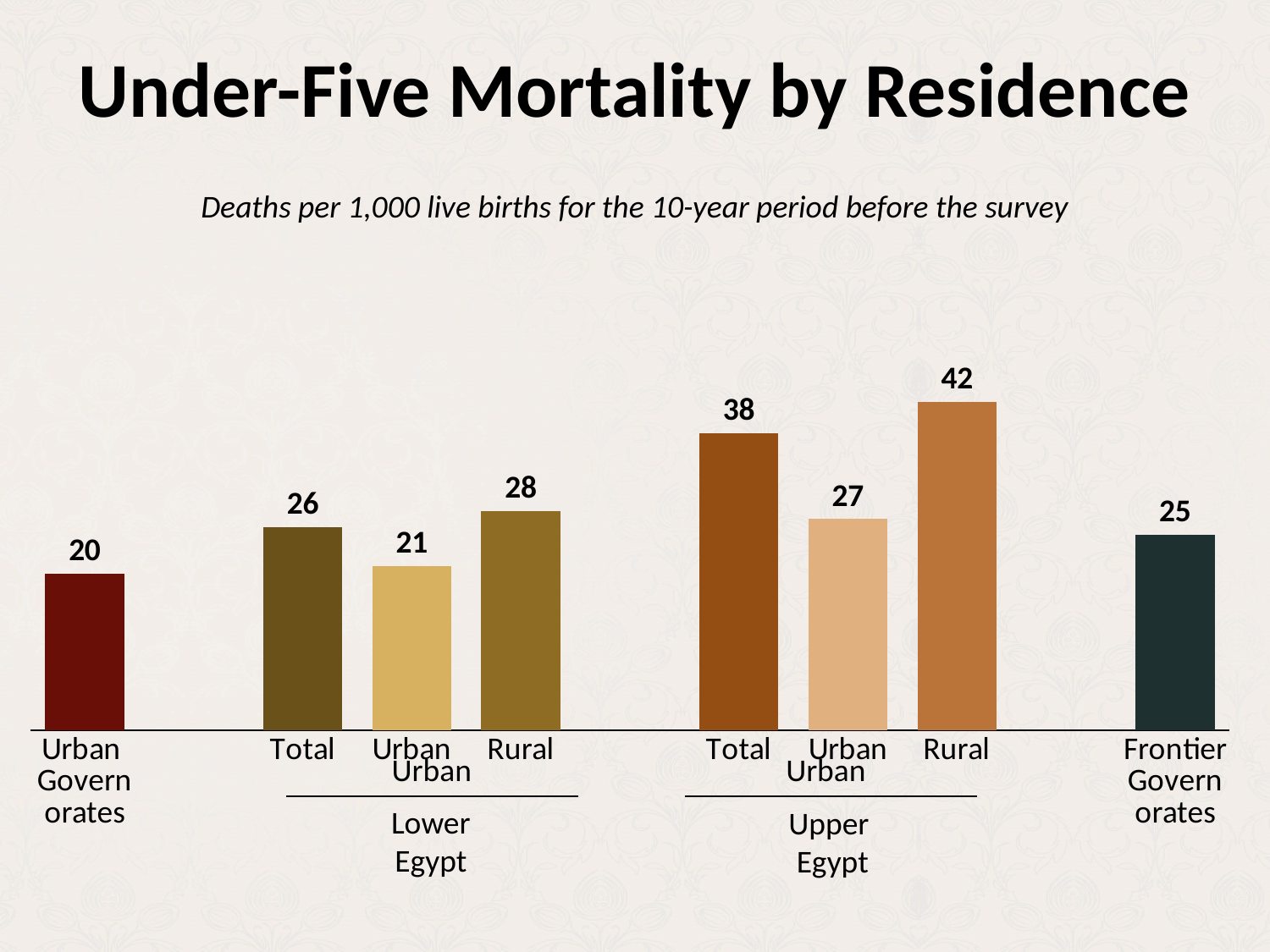

# Under-Five Mortality by Residence
Deaths per 1,000 live births for the 10-year period before the survey

### Chart

| Category | Column1 |
|---|---|
| Urban
Governorates | 20.0 |
|  | None |
| Total | 26.0 |
| Urban | 21.0 |
| Rural | 28.0 |
|  | None |
| Total | 38.0 |
| Urban | 27.0 |
| Rural | 42.0 |
|  | None |
| Frontier
Governorates | 25.0 |
Urban
Urban
Lower
Egypt
Upper
Egypt